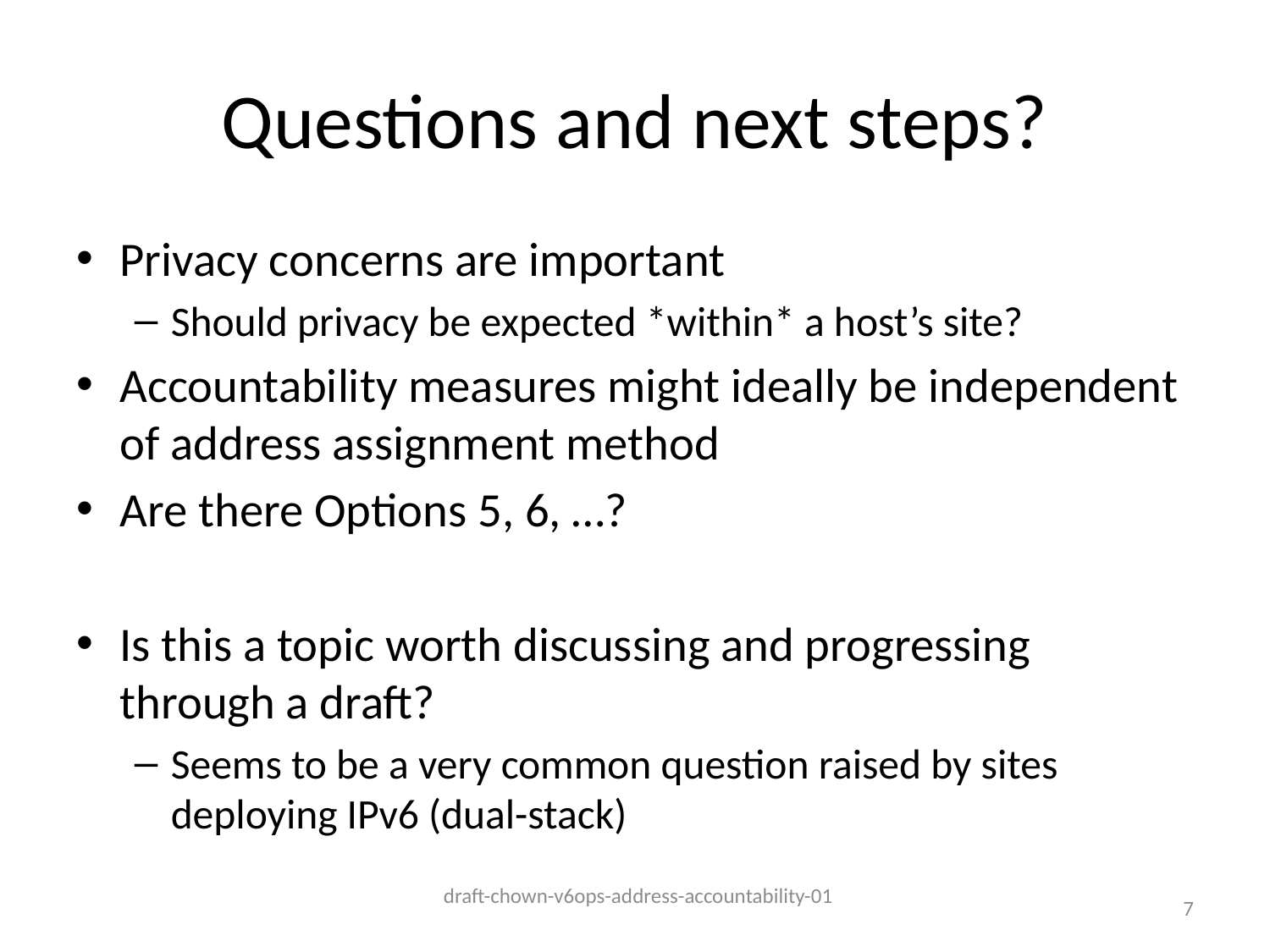

# Questions and next steps?
Privacy concerns are important
Should privacy be expected *within* a host’s site?
Accountability measures might ideally be independent of address assignment method
Are there Options 5, 6, …?

Is this a topic worth discussing and progressing through a draft?
Seems to be a very common question raised by sites deploying IPv6 (dual-stack)

draft-chown-v6ops-address-accountability-01

7